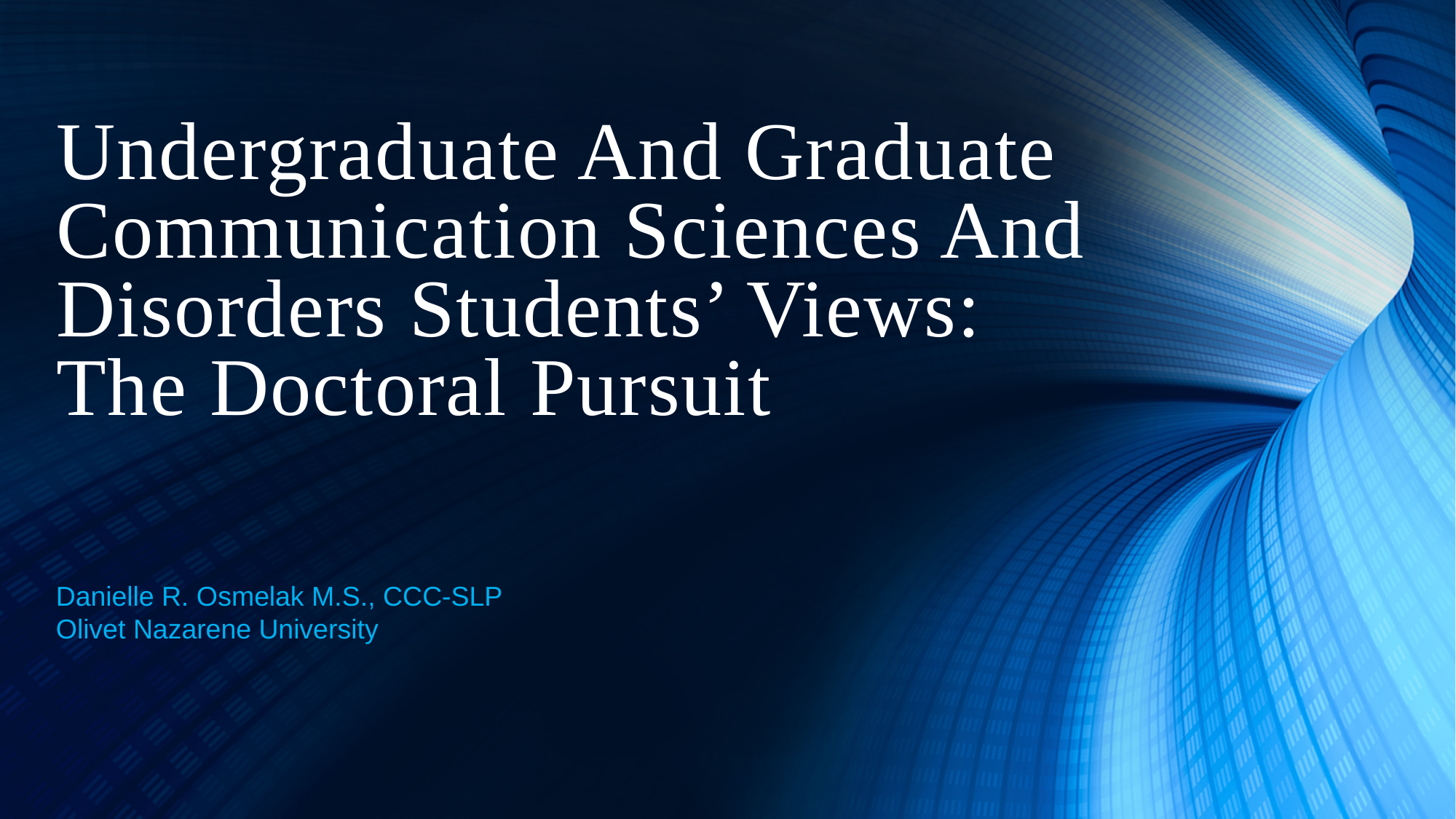

# Undergraduate And Graduate Communication Sciences And Disorders Students’ Views: The Doctoral Pursuit
Danielle R. Osmelak M.S., CCC-SLP
Olivet Nazarene University